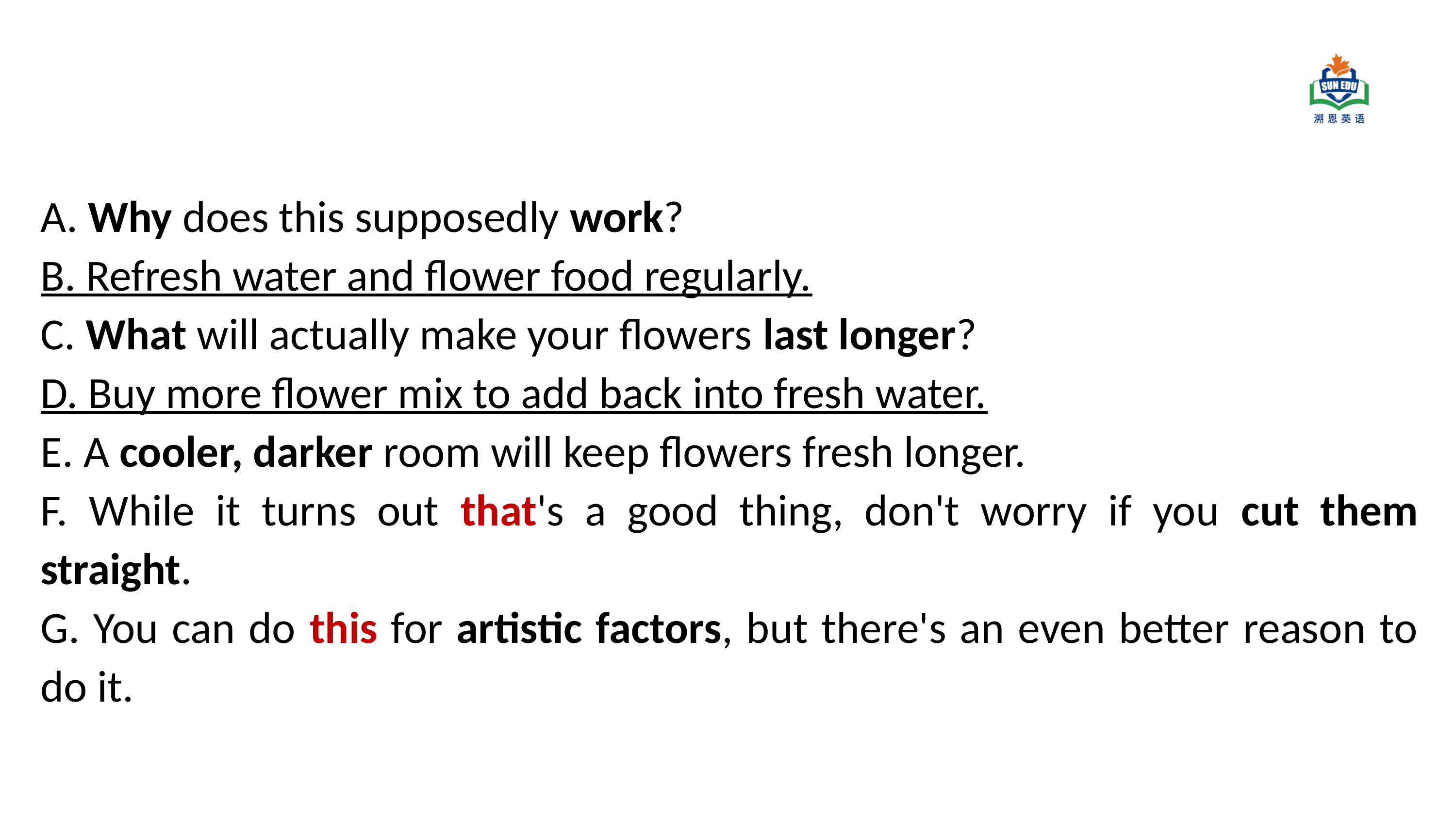

A. Why does this supposedly work?
B. Refresh water and flower food regularly.
C. What will actually make your flowers last longer?
D. Buy more flower mix to add back into fresh water.
E. A cooler, darker room will keep flowers fresh longer.
F. While it turns out that's a good thing, don't worry if you cut them straight.
G. You can do this for artistic factors, but there's an even better reason to do it.